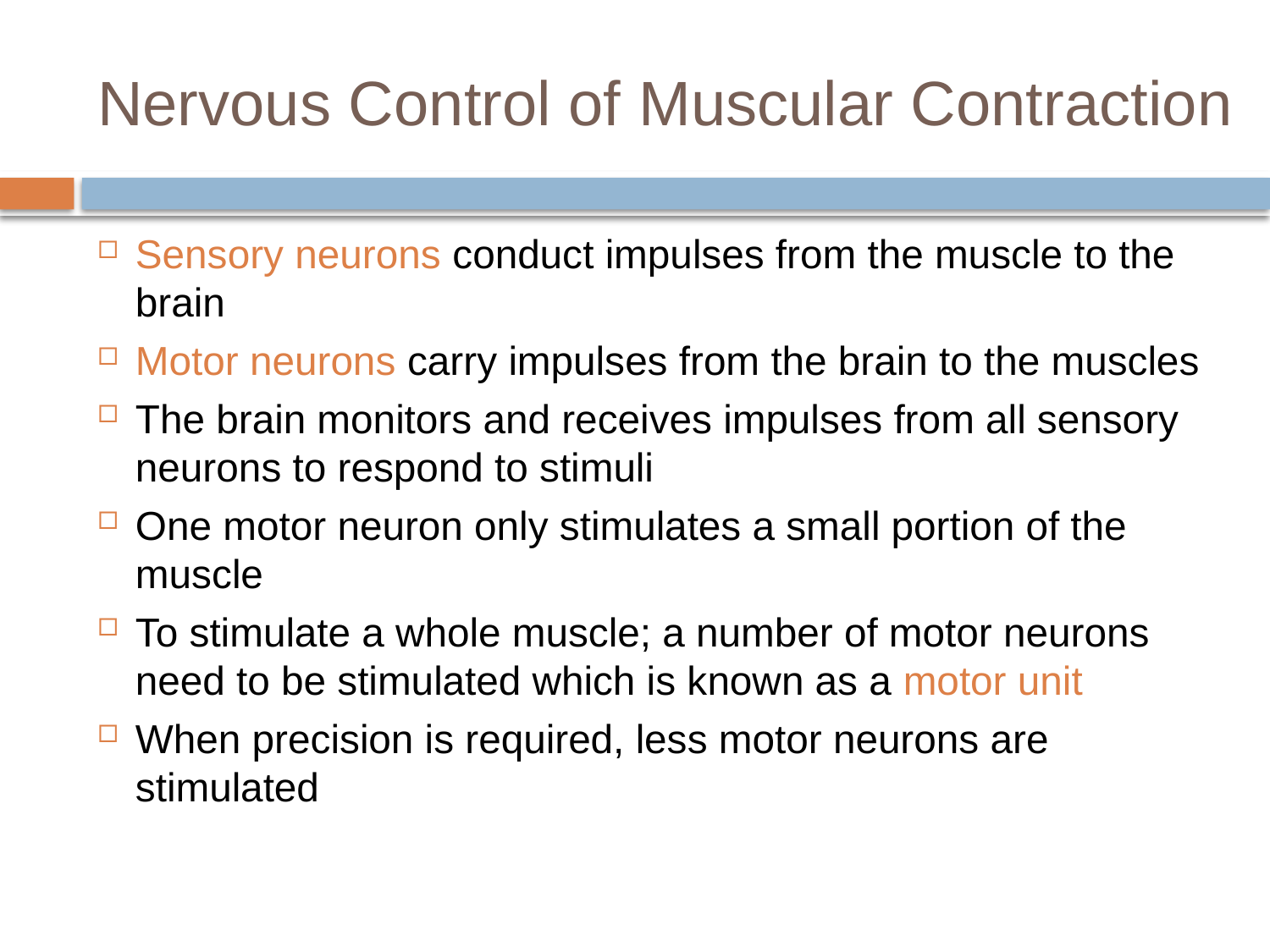

# Nervous Control of Muscular Contraction
Sensory neurons conduct impulses from the muscle to the brain
Motor neurons carry impulses from the brain to the muscles
The brain monitors and receives impulses from all sensory neurons to respond to stimuli
One motor neuron only stimulates a small portion of the muscle
To stimulate a whole muscle; a number of motor neurons need to be stimulated which is known as a motor unit
When precision is required, less motor neurons are stimulated